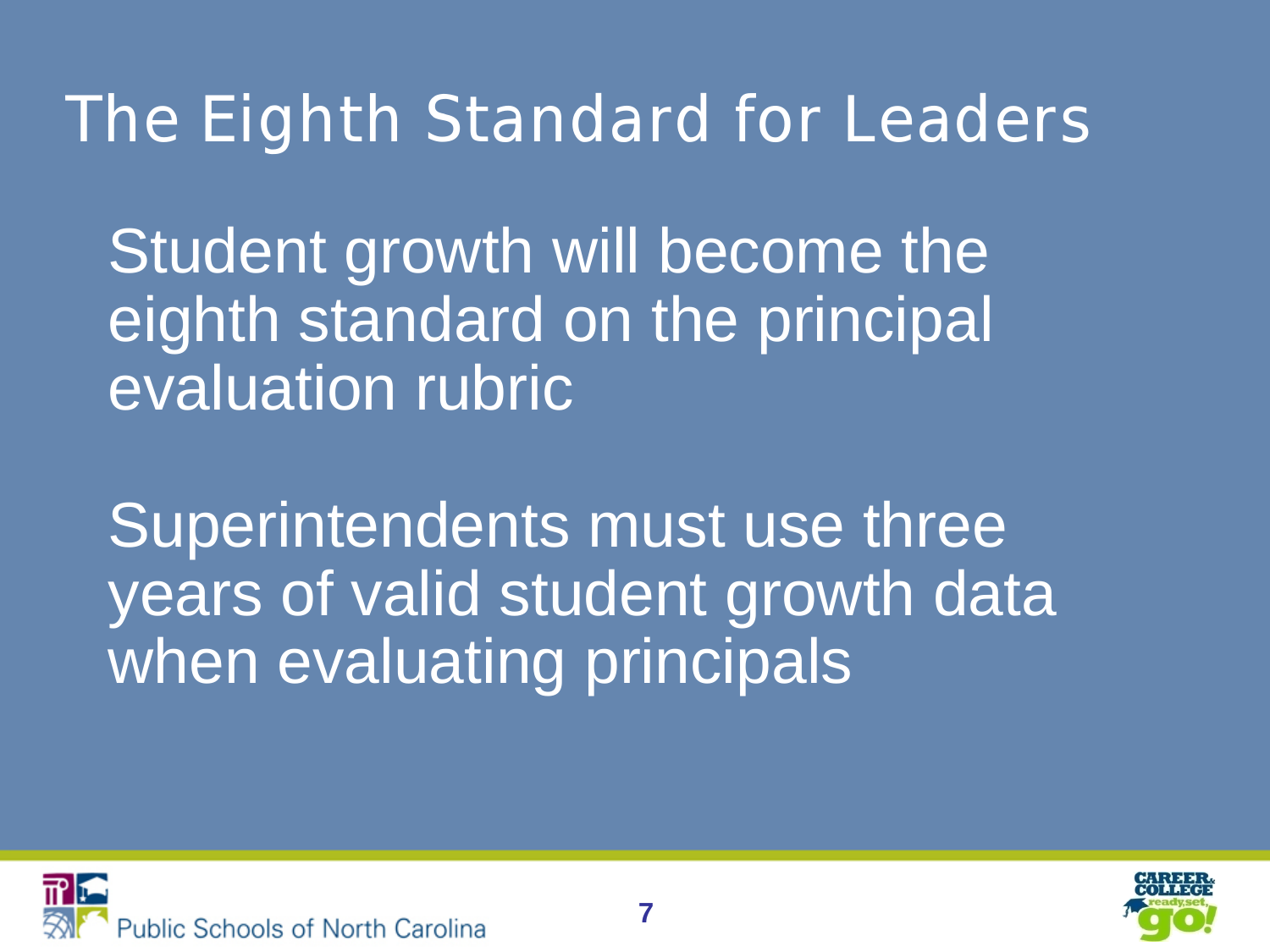

# The Eighth Standard for Leaders
Student growth will become the eighth standard on the principal evaluation rubric

Superintendents must use three years of valid student growth data when evaluating principals

7